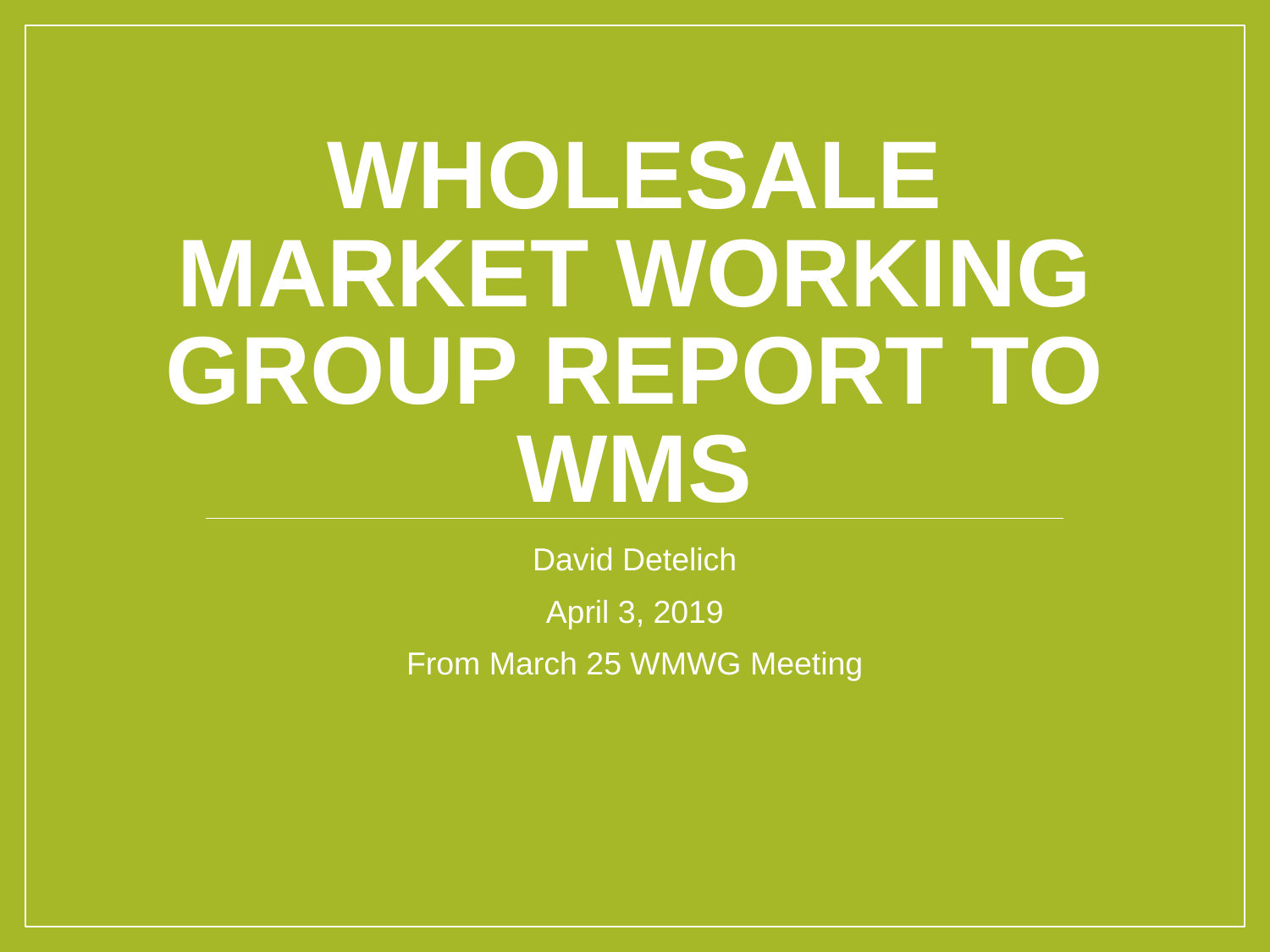

# Wholesale Market Working Group Report to WMS
David Detelich
April 3, 2019
From March 25 WMWG Meeting